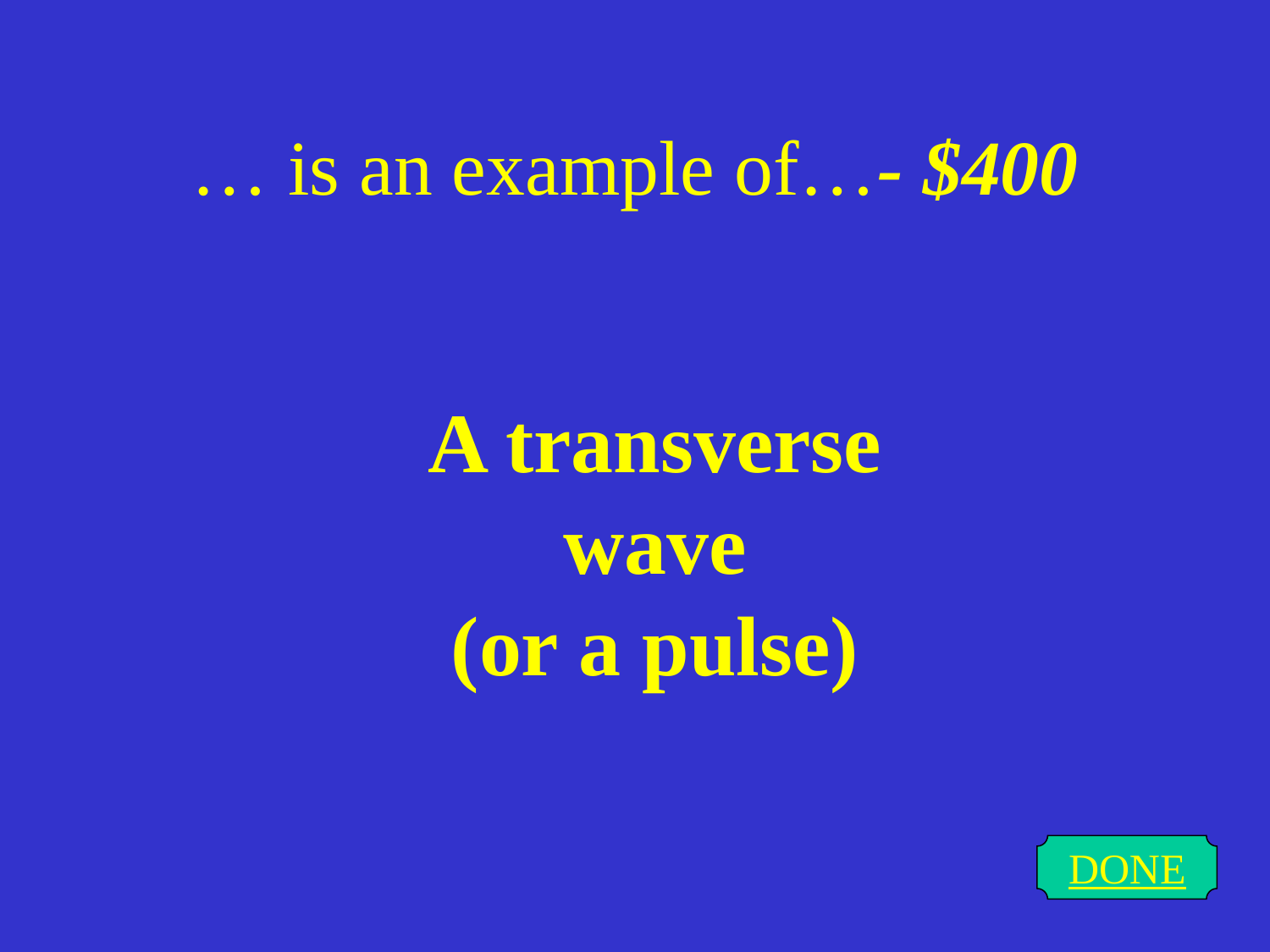

# … is an example of…- $400
A transverse wave
(or a pulse)

DONE